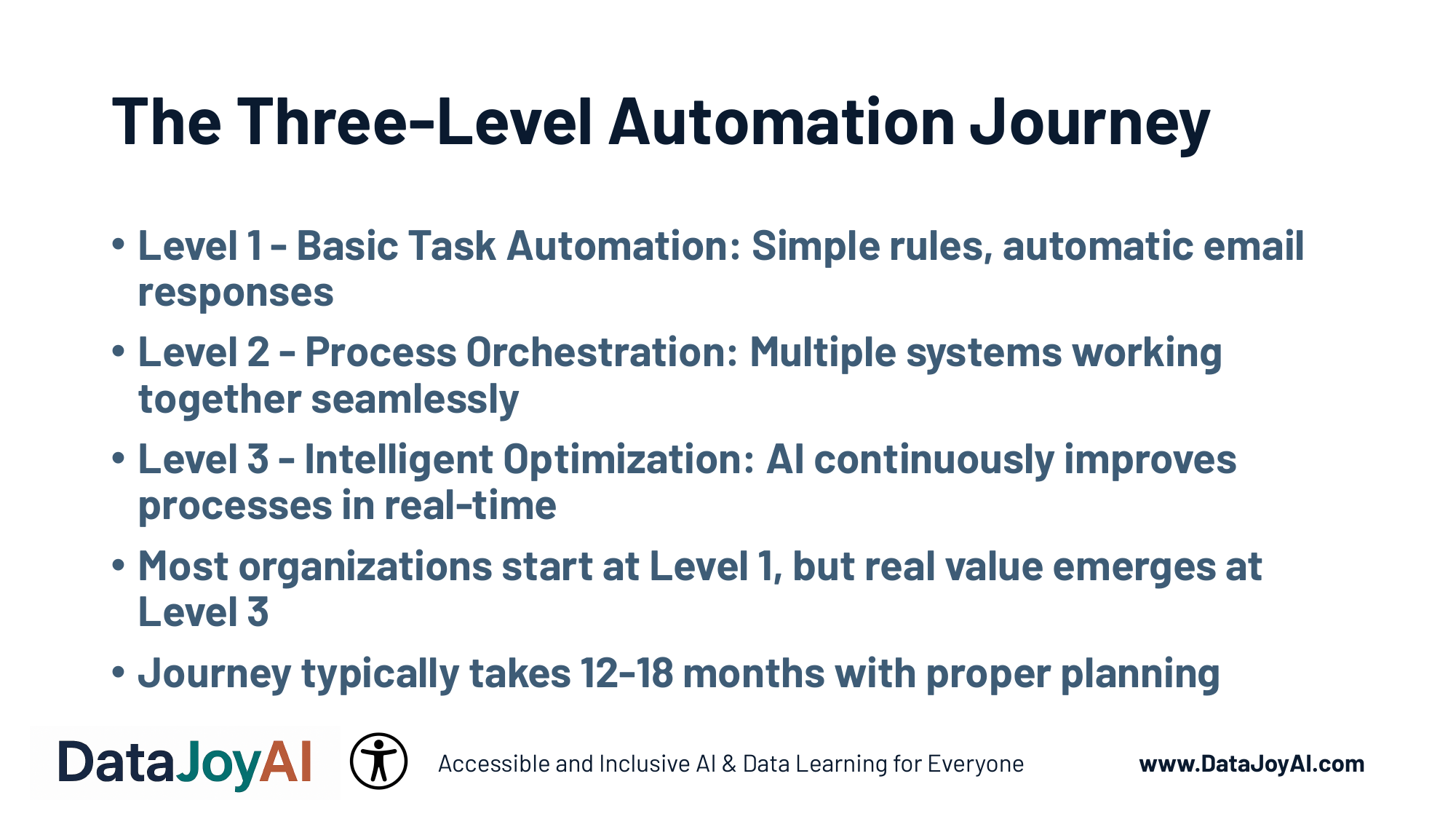

# The Three-Level Automation Journey
Level 1 - Basic Task Automation: Simple rules, automatic email responses
Level 2 - Process Orchestration: Multiple systems working together seamlessly
Level 3 - Intelligent Optimization: AI continuously improves processes in real-time
Most organizations start at Level 1, but real value emerges at Level 3
Journey typically takes 12-18 months with proper planning